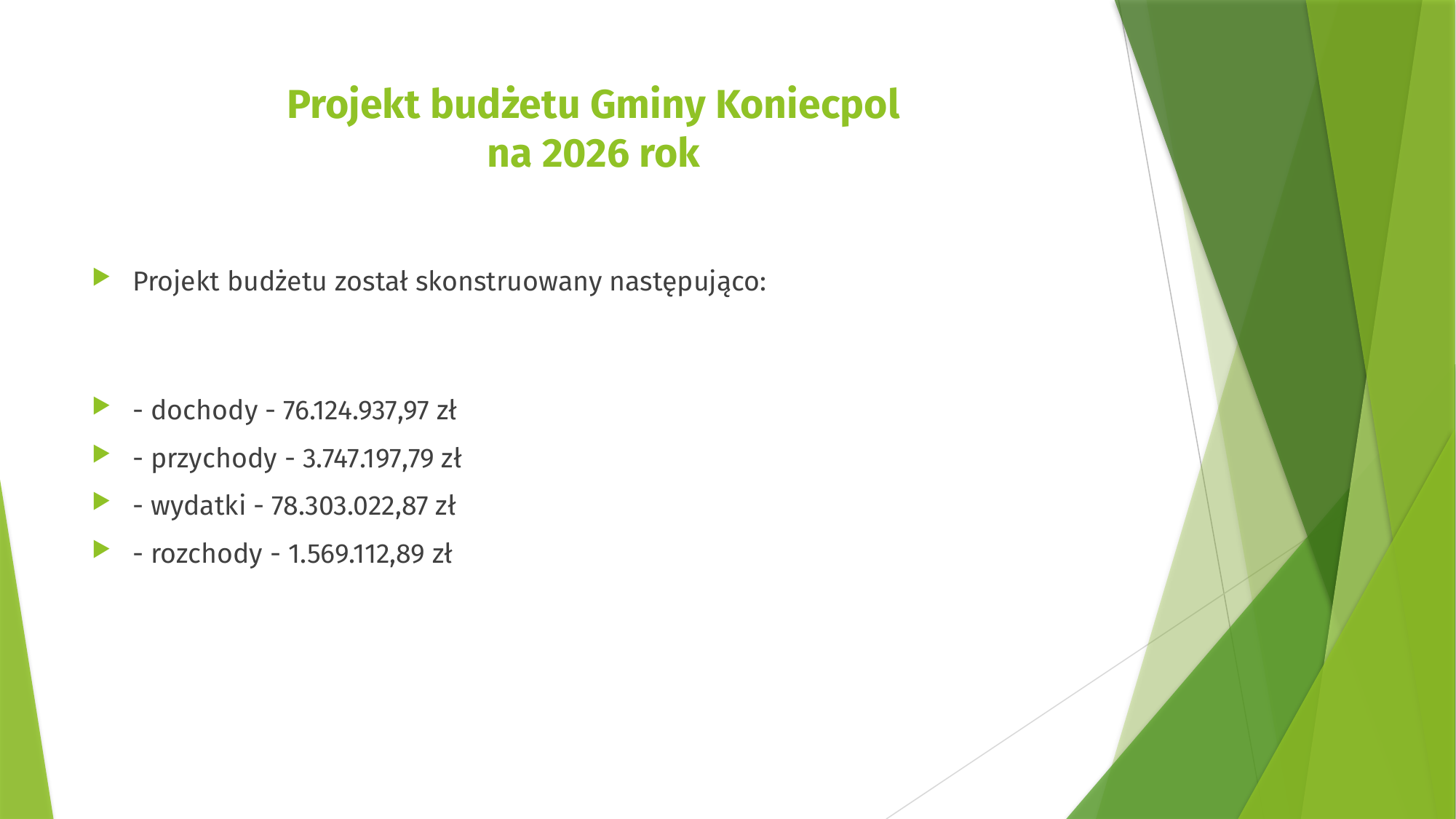

# Projekt budżetu Gminy Koniecpol na 2026 rok
Projekt budżetu został skonstruowany następująco:

- dochody - 76.124.937,97 zł
- przychody - 3.747.197,79 zł
- wydatki - 78.303.022,87 zł
- rozchody - 1.569.112,89 zł